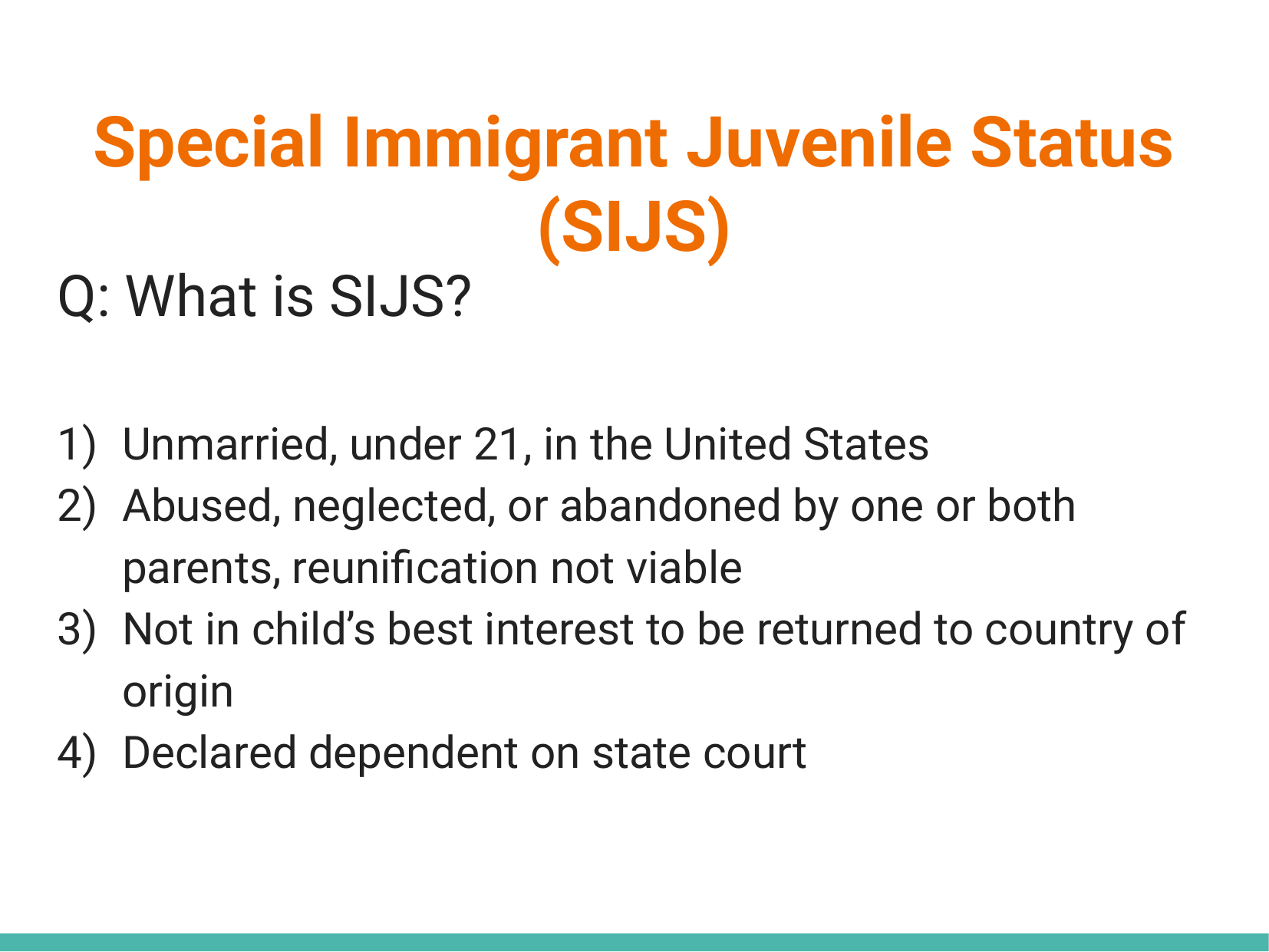

# Special Immigrant Juvenile Status (SIJS)
Q: What is SIJS?

Unmarried, under 21, in the United States
Abused, neglected, or abandoned by one or both parents, reunification not viable
Not in child’s best interest to be returned to country of origin
Declared dependent on state court